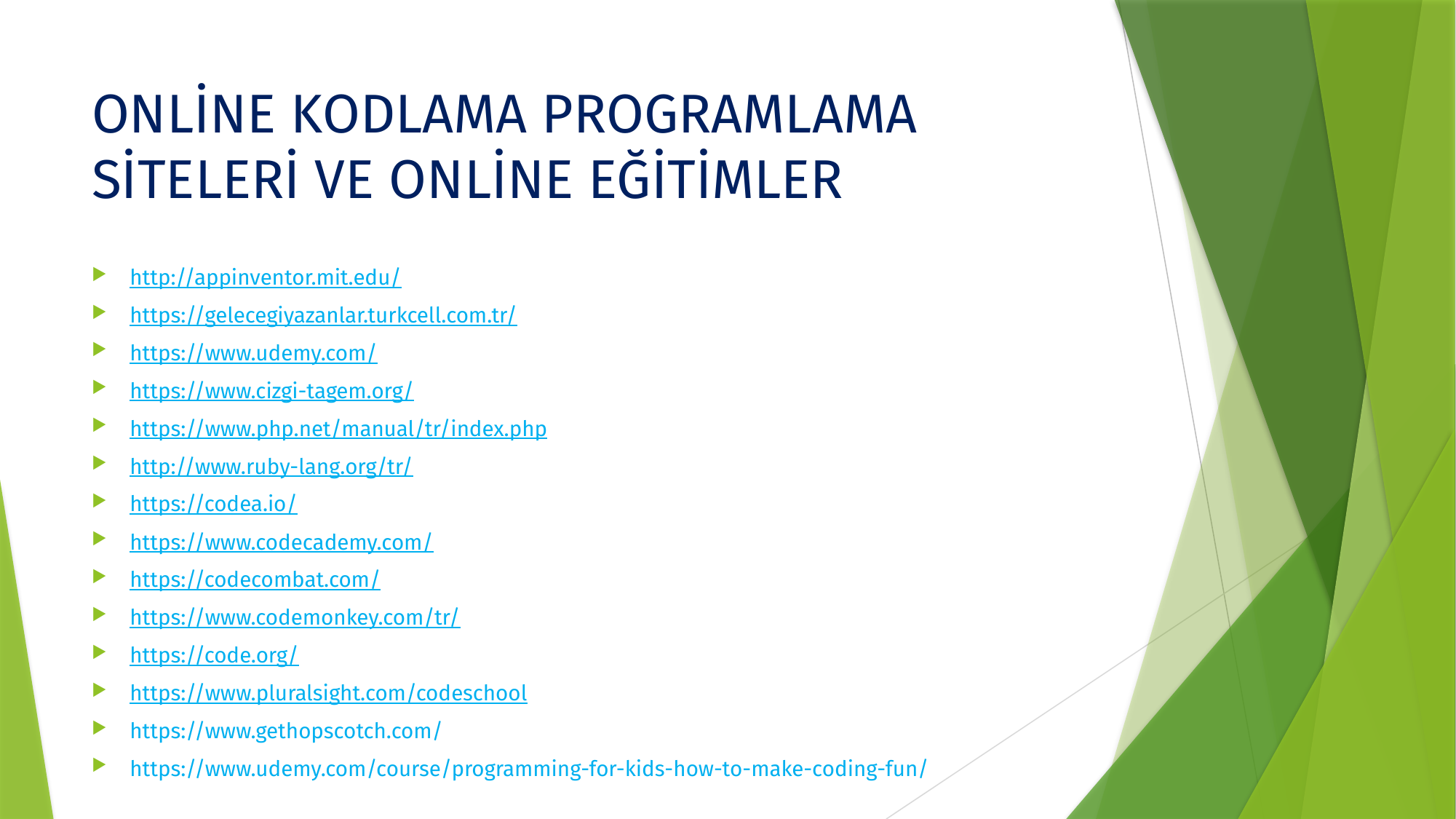

# ONLİNE KODLAMA PROGRAMLAMA SİTELERİ VE ONLİNE EĞİTİMLER
http://appinventor.mit.edu/
https://gelecegiyazanlar.turkcell.com.tr/
https://www.udemy.com/
https://www.cizgi-tagem.org/
https://www.php.net/manual/tr/index.php
http://www.ruby-lang.org/tr/
https://codea.io/
https://www.codecademy.com/
https://codecombat.com/
https://www.codemonkey.com/tr/
https://code.org/
https://www.pluralsight.com/codeschool
https://www.gethopscotch.com/
https://www.udemy.com/course/programming-for-kids-how-to-make-coding-fun/